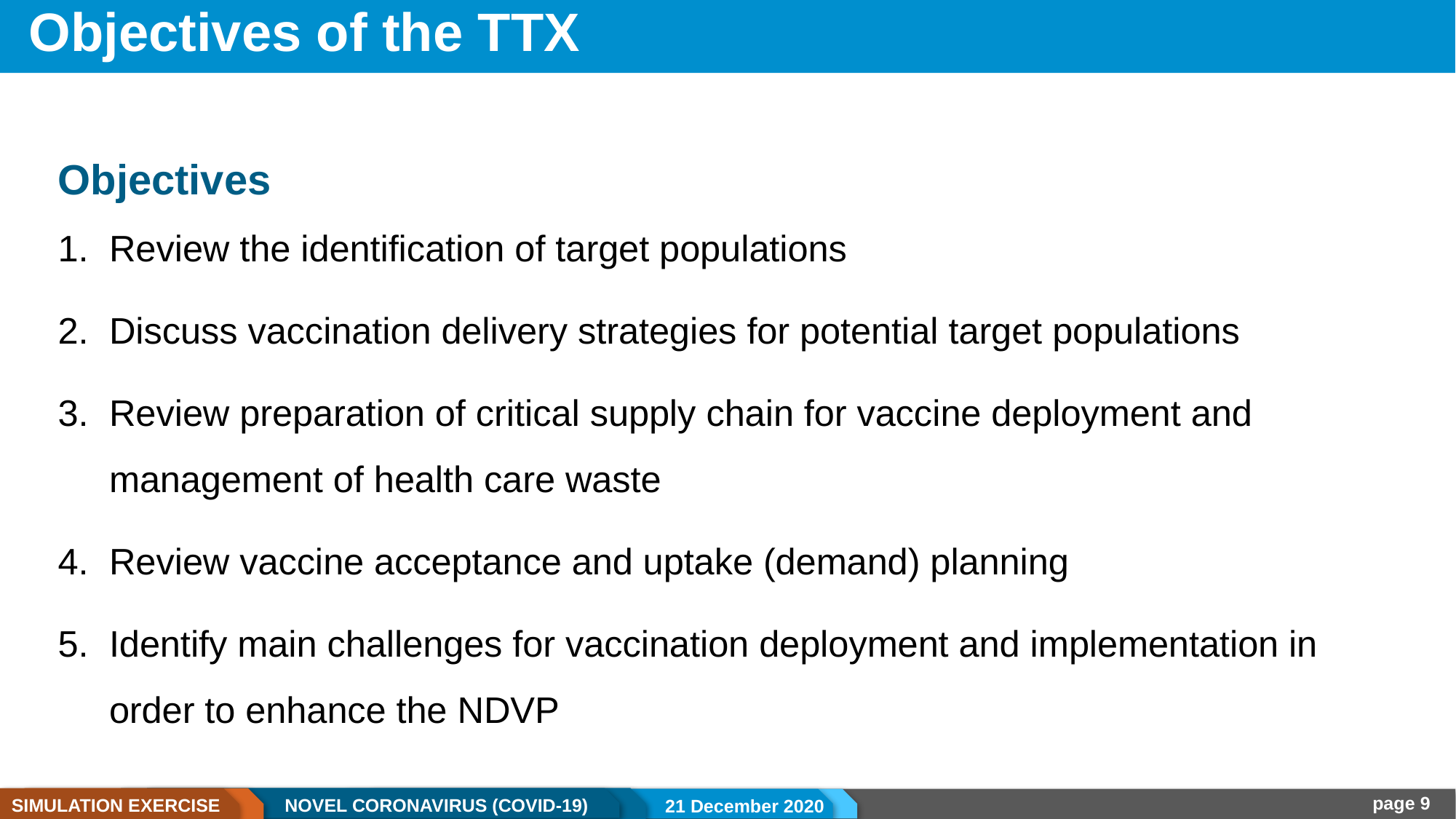

# Objectives of the TTX
Objectives
Review the identification of target populations
Discuss vaccination delivery strategies for potential target populations
Review preparation of critical supply chain for vaccine deployment and management of health care waste
Review vaccine acceptance and uptake (demand) planning
Identify main challenges for vaccination deployment and implementation in order to enhance the NDVP

21 December 2020